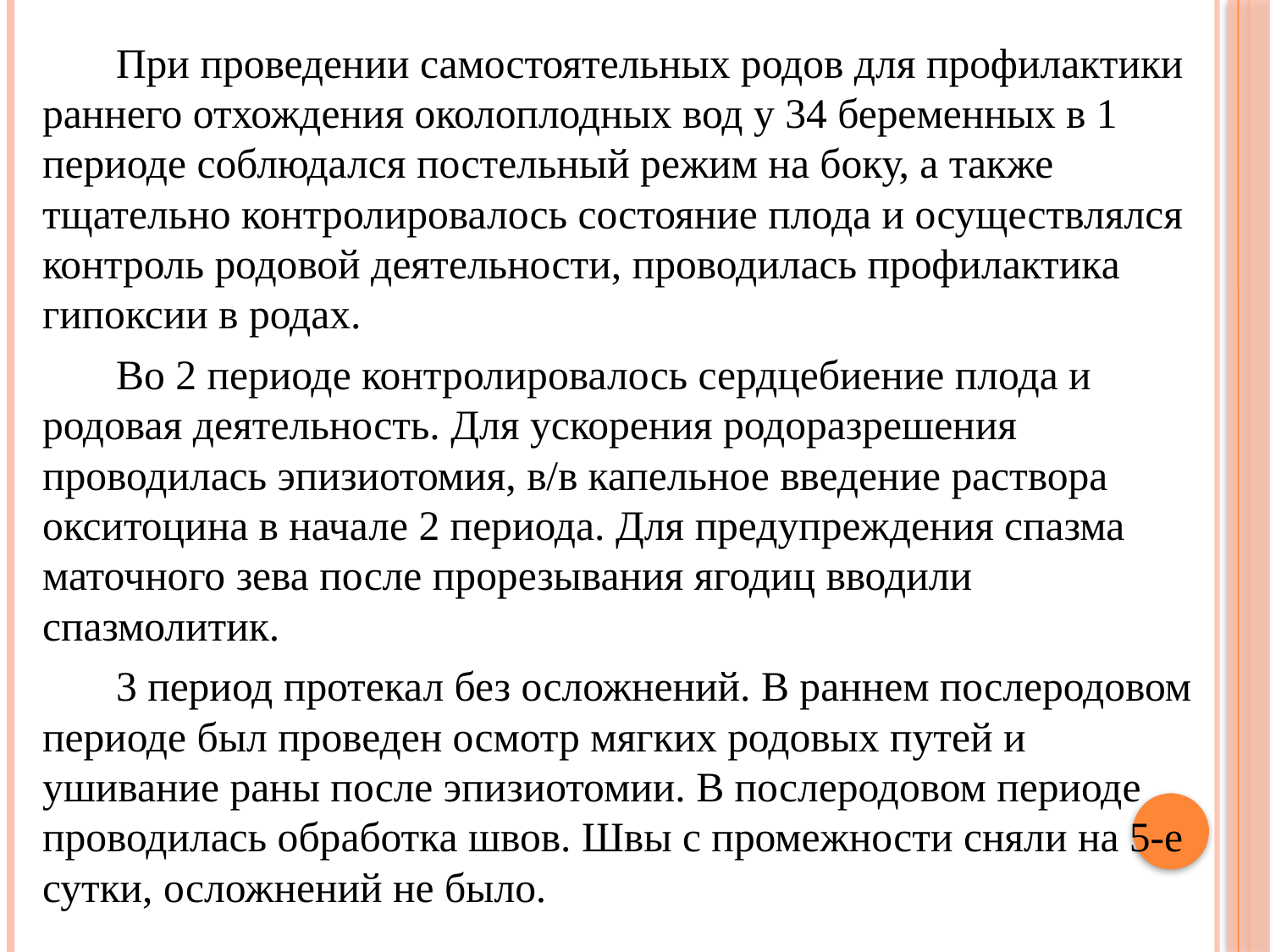

При проведении самостоятельных родов для профилактики раннего отхождения околоплодных вод у 34 беременных в 1 периоде соблюдался постельный режим на боку, а также тщательно контролировалось состояние плода и осуществлялся контроль родовой деятельности, проводилась профилактика гипоксии в родах.
Во 2 периоде контролировалось сердцебиение плода и родовая деятельность. Для ускорения родоразрешения проводилась эпизиотомия, в/в капельное введение раствора окситоцина в начале 2 периода. Для предупреждения спазма маточного зева после прорезывания ягодиц вводили спазмолитик.
3 период протекал без осложнений. В раннем послеродовом периоде был проведен осмотр мягких родовых путей и ушивание раны после эпизиотомии. В послеродовом периоде проводилась обработка швов. Швы с промежности сняли на 5-е сутки, осложнений не было.